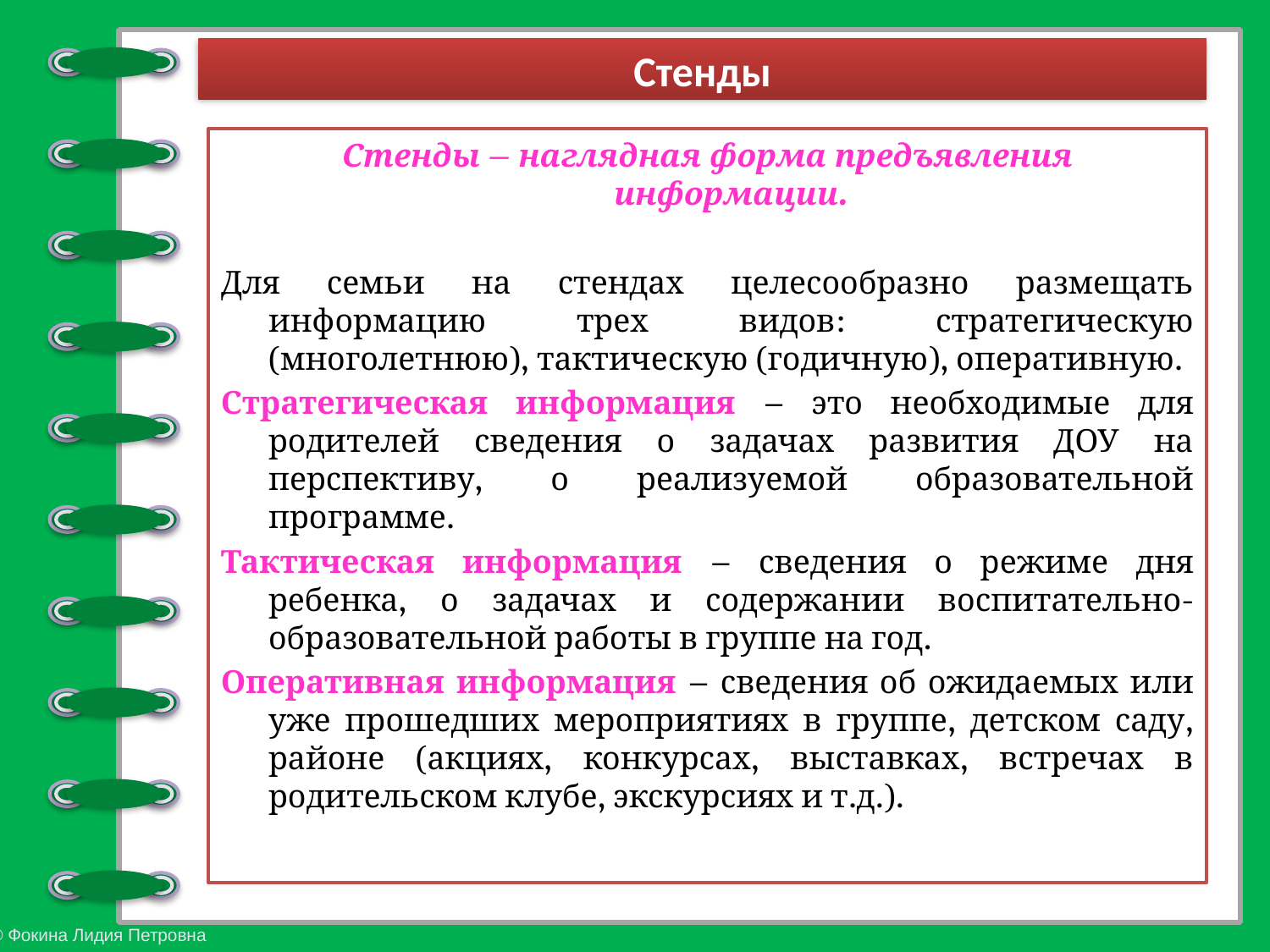

# Стенды
Стенды – наглядная форма предъявления информации.

Для семьи на стендах целесообразно размещать информацию трех видов: стратегическую (многолетнюю), тактическую (годичную), оперативную.
Стратегическая информация – это необходимые для родителей сведения о задачах развития ДОУ на перспективу, о реализуемой образовательной программе.
Тактическая информация – сведения о режиме дня ребенка, о задачах и содержании воспитательно-образовательной работы в группе на год.
Оперативная информация – сведения об ожидаемых или уже прошедших мероприятиях в группе, детском саду, районе (акциях, конкурсах, выставках, встречах в родительском клубе, экскурсиях и т.д.).